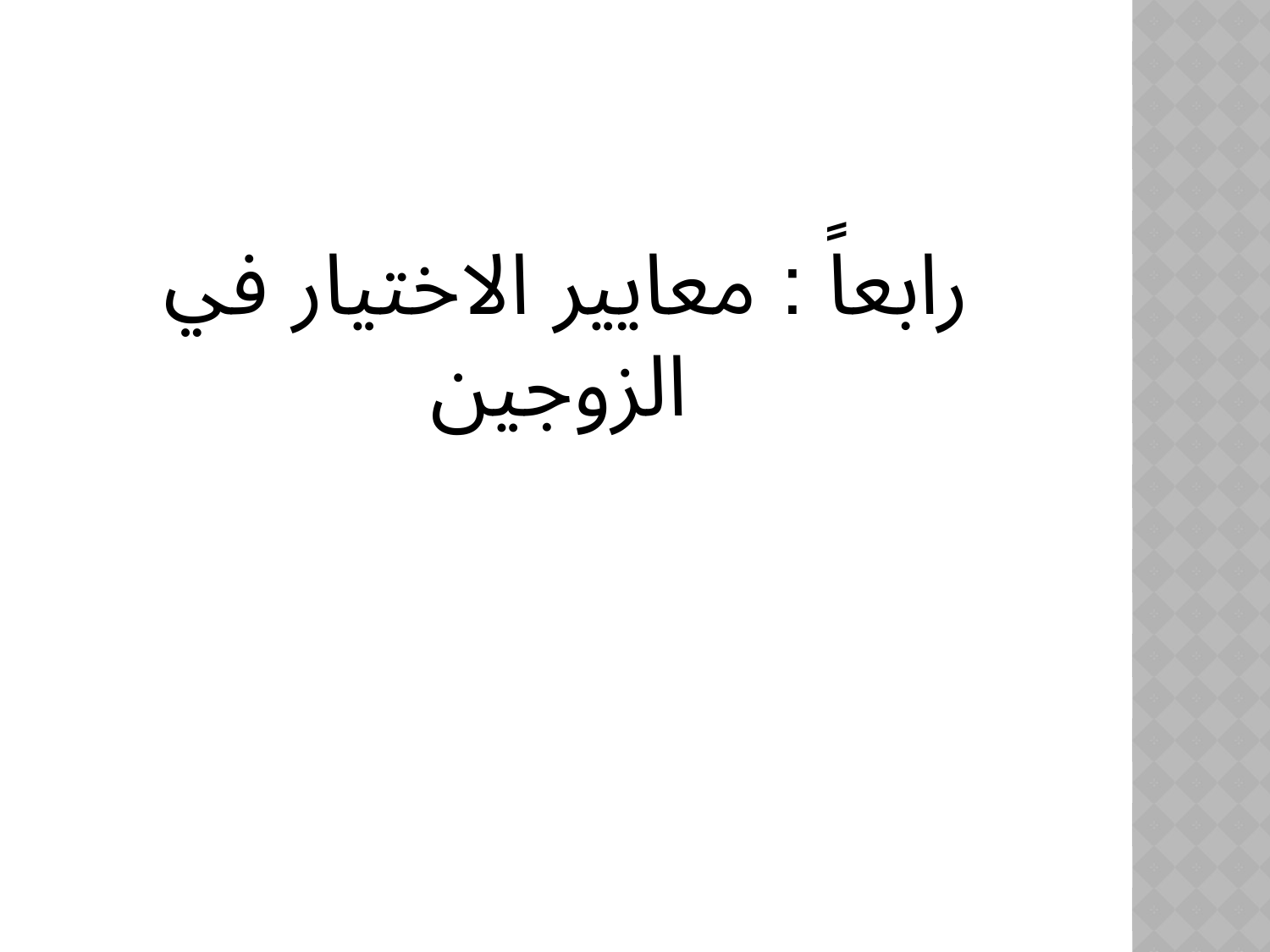

#
رابعاً : معايير الاختيار في الزوجين